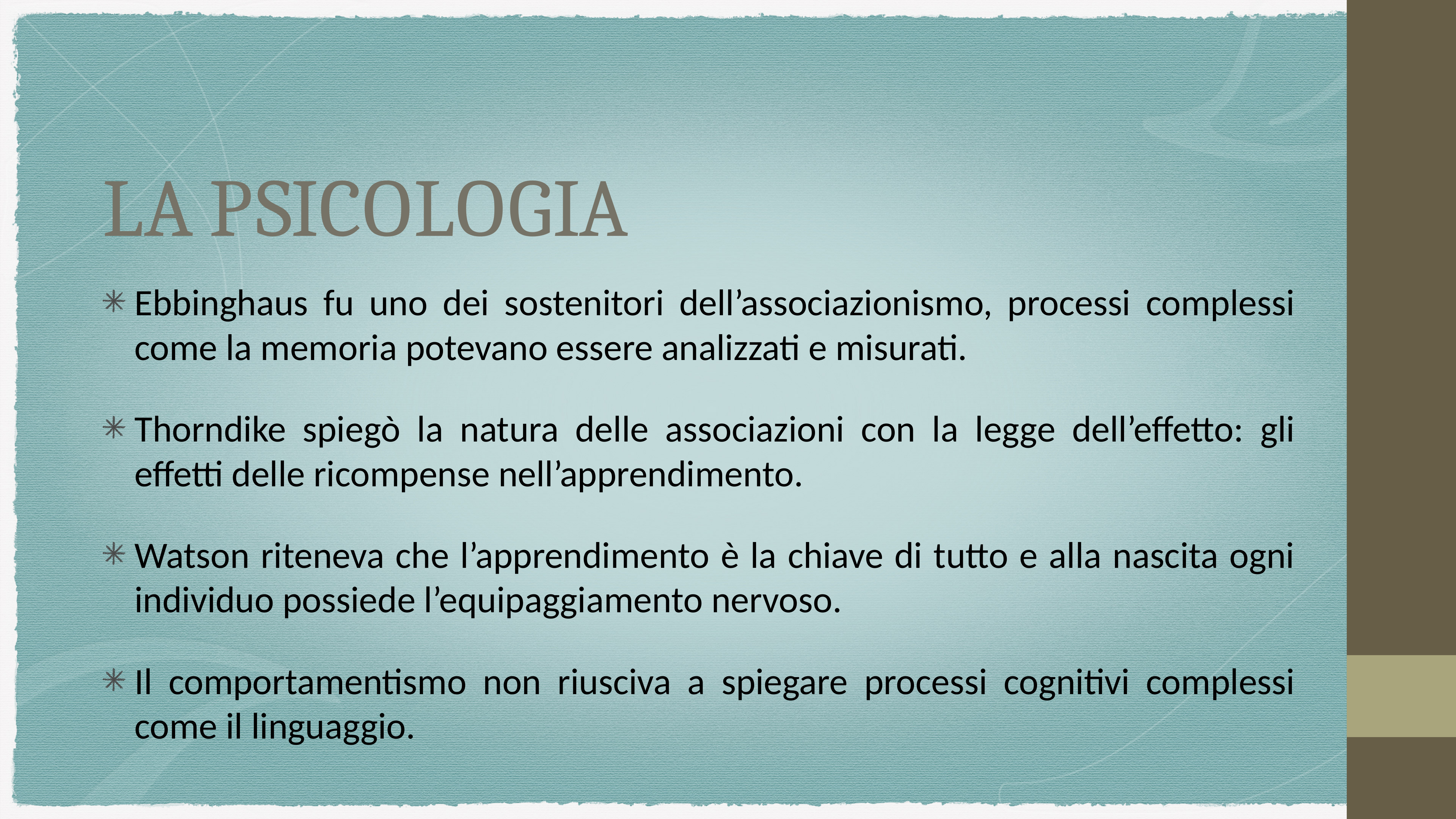

# LA PSICOLOGIA
Ebbinghaus fu uno dei sostenitori dell’associazionismo, processi complessi come la memoria potevano essere analizzati e misurati.
Thorndike spiegò la natura delle associazioni con la legge dell’effetto: gli effetti delle ricompense nell’apprendimento.
Watson riteneva che l’apprendimento è la chiave di tutto e alla nascita ogni individuo possiede l’equipaggiamento nervoso.
Il comportamentismo non riusciva a spiegare processi cognitivi complessi come il linguaggio.